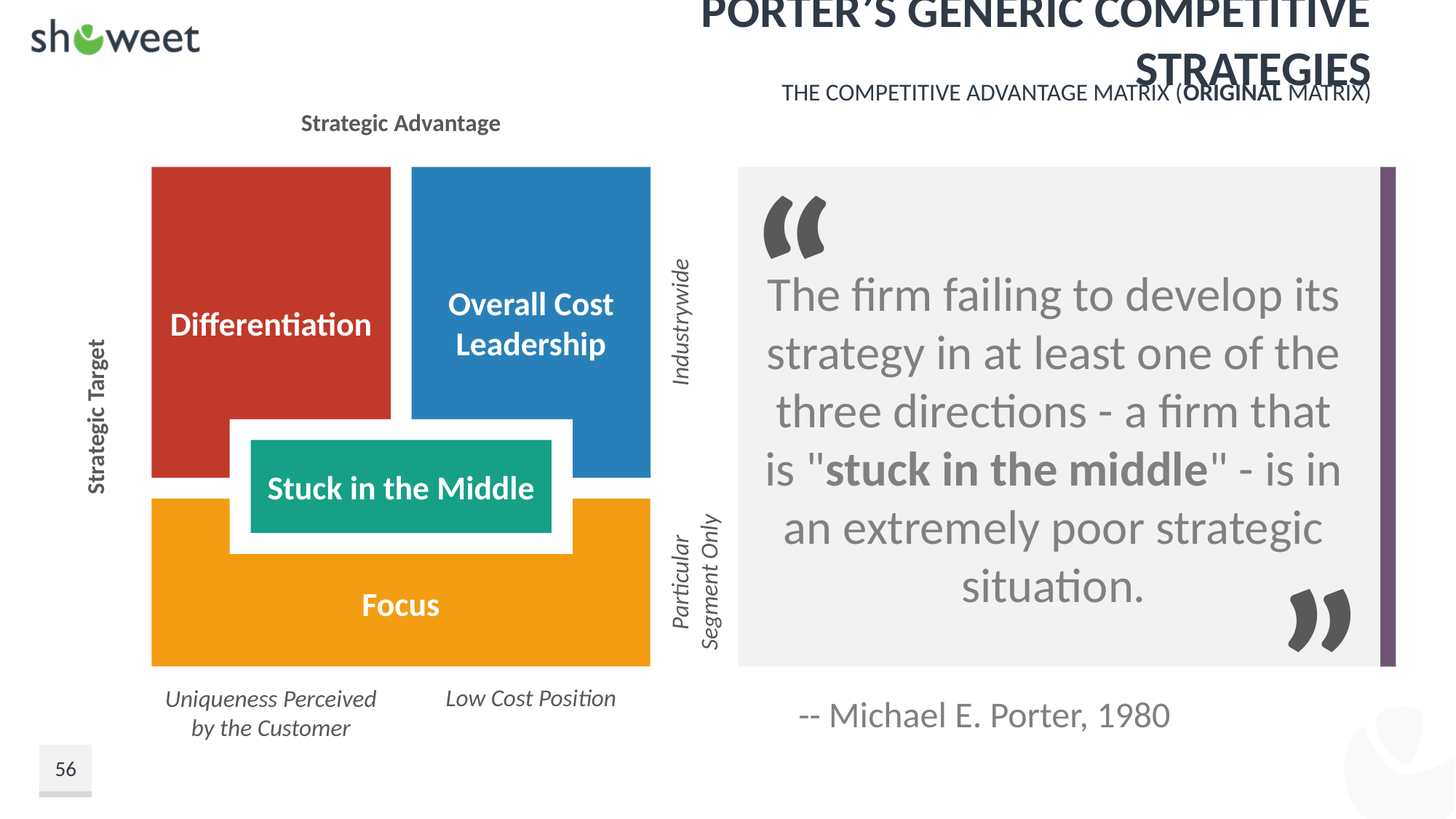

# Porter’s Generic Competitive Strategies
The Competitive Advantage Matrix (Original Matrix)
Strategic Advantage
“
Differentiation
Overall Cost Leadership
The firm failing to develop its strategy in at least one of the three directions - a firm that is "stuck in the middle" - is in an extremely poor strategic situation.

Industrywide
Strategic Target

Stuck in the Middle
Focus
”
Particular Segment Only
Uniqueness Perceived by the Customer
Low Cost Position
-- Michael E. Porter, 1980
56